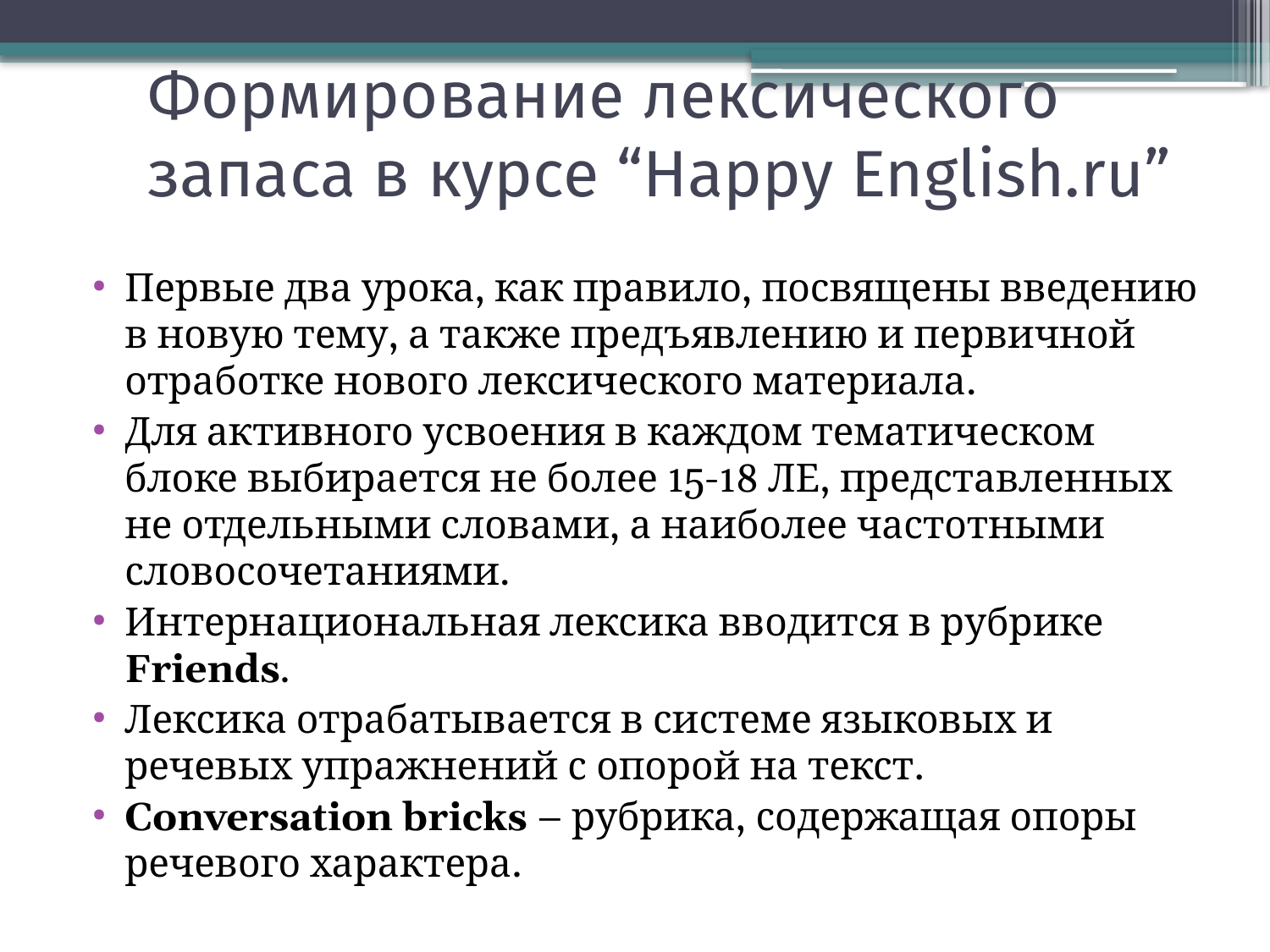

# Формирование лексического запаса в курсе “Happy English.ru”
Первые два урока, как правило, посвящены введению в новую тему, а также предъявлению и первичной отработке нового лексического материала.
Для активного усвоения в каждом тематическом блоке выбирается не более 15-18 ЛЕ, представленных не отдельными словами, а наиболее частотными словосочетаниями.
Интернациональная лексика вводится в рубрике Friends.
Лексика отрабатывается в системе языковых и речевых упражнений с опорой на текст.
Conversation bricks – рубрика, содержащая опоры речевого характера.